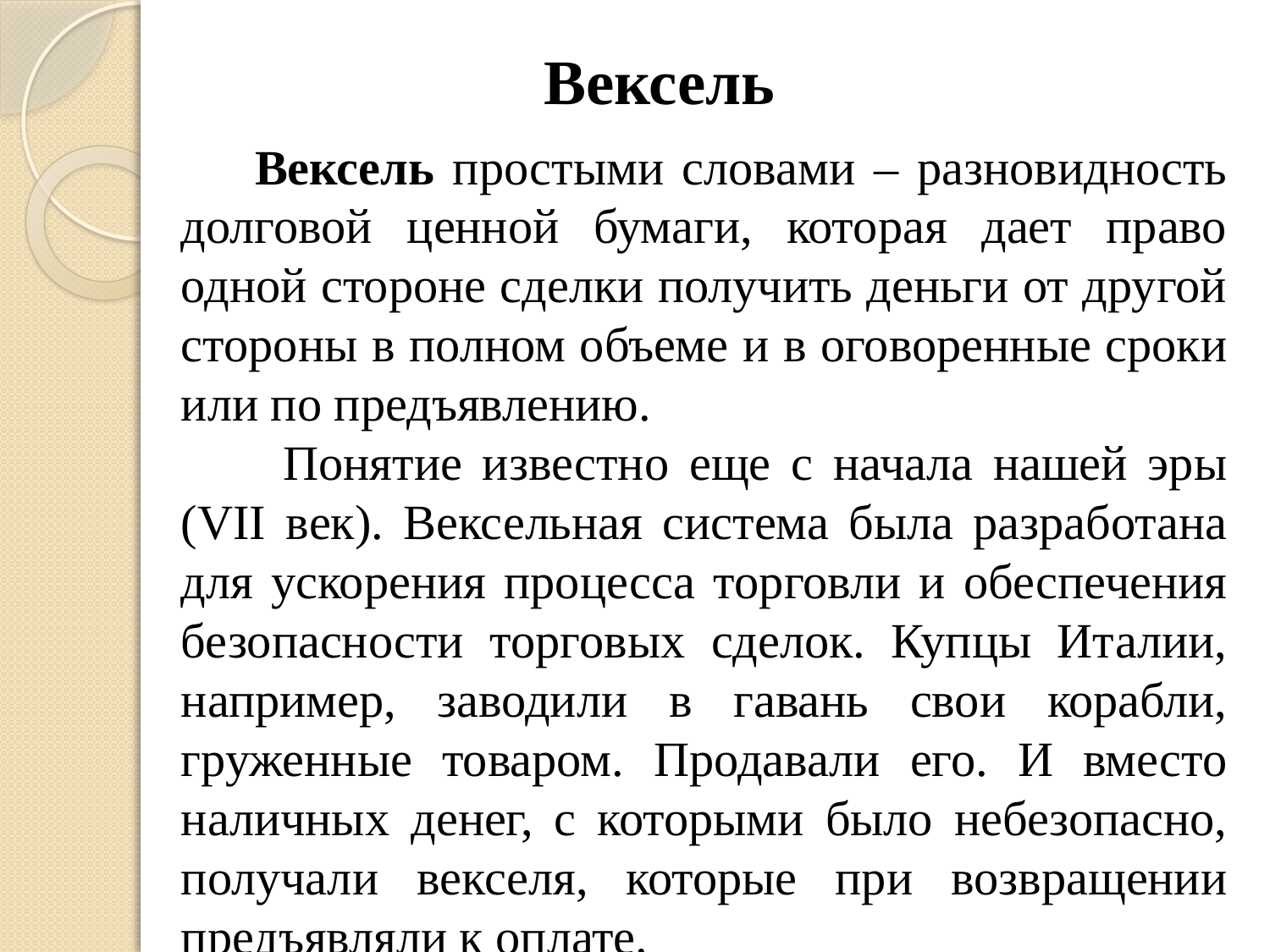

# Вексель
    Вексель простыми словами – разновидность долговой ценной бумаги, которая дает право одной стороне сделки получить деньги от другой стороны в полном объеме и в оговоренные сроки или по предъявлению.
     Понятие известно еще с начала нашей эры (VII век). Вексельная система была разработана для ускорения процесса торговли и обеспечения безопасности торговых сделок. Купцы Италии, например, заводили в гавань свои корабли, груженные товаром. Продавали его. И вместо наличных денег, с которыми было небезопасно, получали векселя, которые при возвращении предъявляли к оплате.